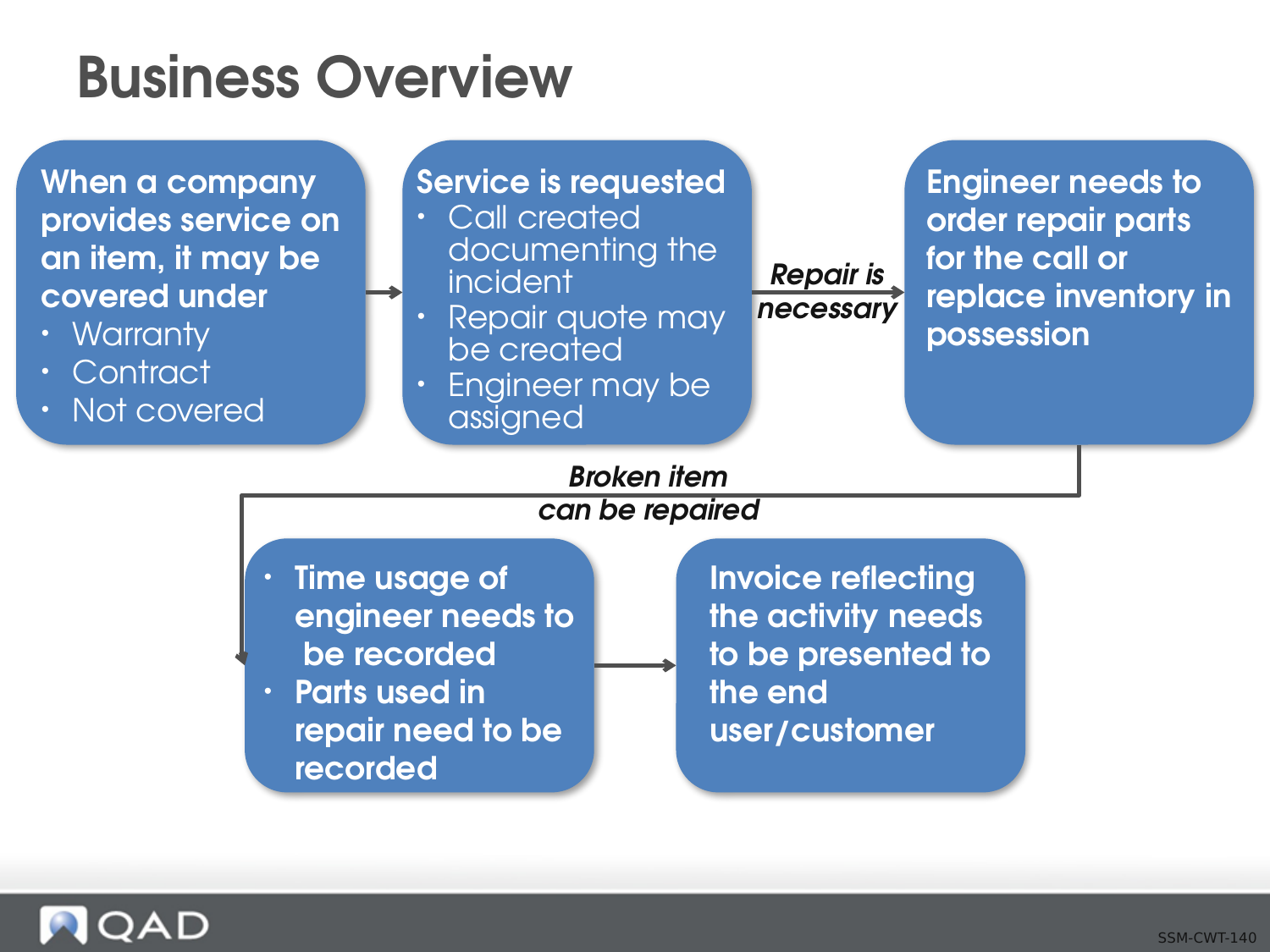

# Business Overview
When a company provides service on an item, it may be covered under
Warranty
Contract
Not covered
Service is requested
Call created documenting the incident
Repair quote may be created
Engineer may be assigned
Engineer needs to order repair parts for the call or replace inventory in possession
Repair is
necessary
Broken item
can be repaired
Time usage of engineer needs to  be recorded
Parts used in repair need to be recorded
Invoice reflecting
the activity needs to be presented to the end user/customer
SSM-CWT-140